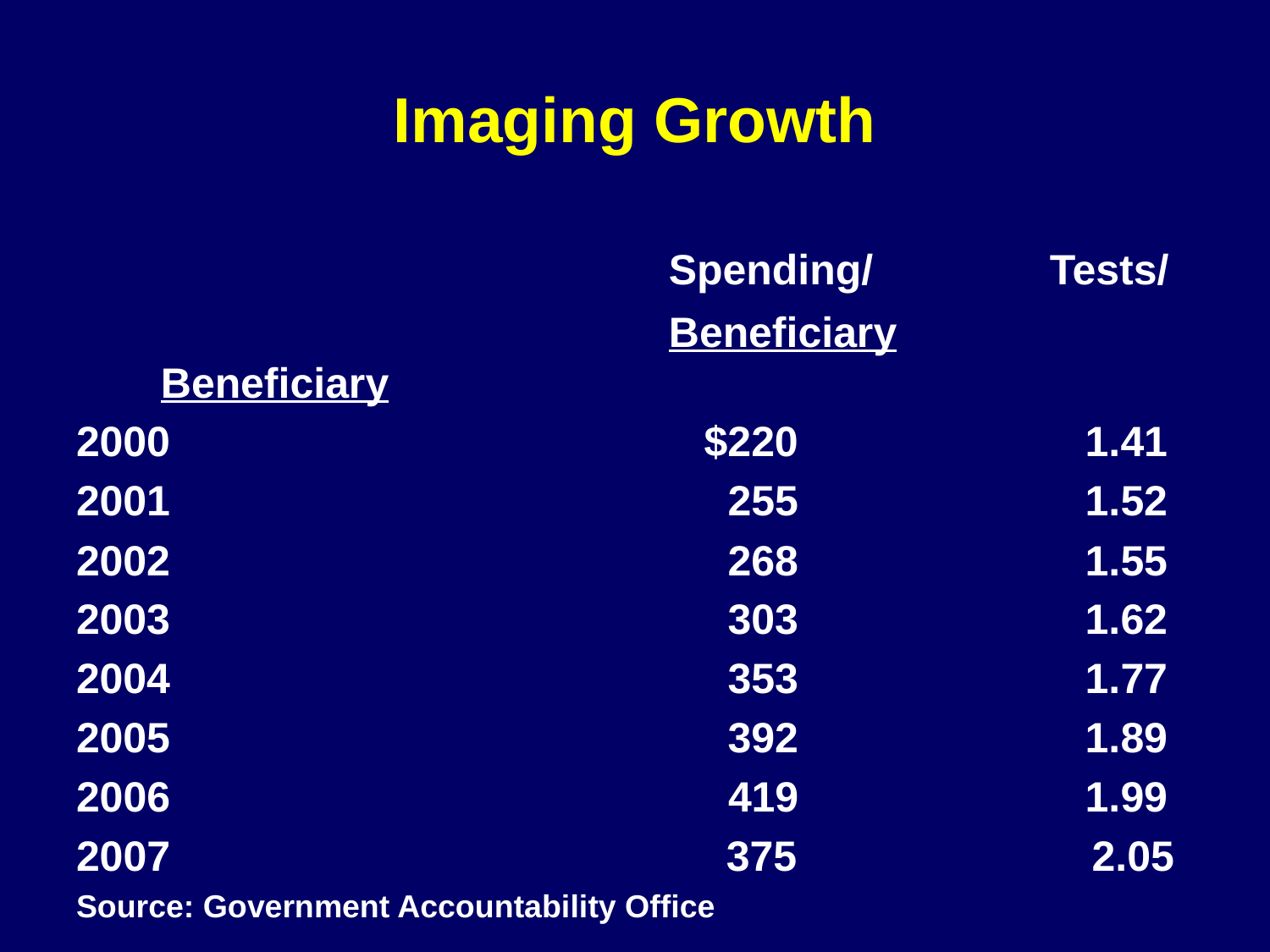

# Imaging Growth
					Spending/		Tests/
					Beneficiary		Beneficiary
2000				   $220		   1.41
2001				     255		   1.52
2002				     268		   1.55
2003				     303		   1.62
2004				     353		   1.77
2005				     392		   1.89
  				     419		   1.99
	                                     375                         2.05
Source: Government Accountability Office